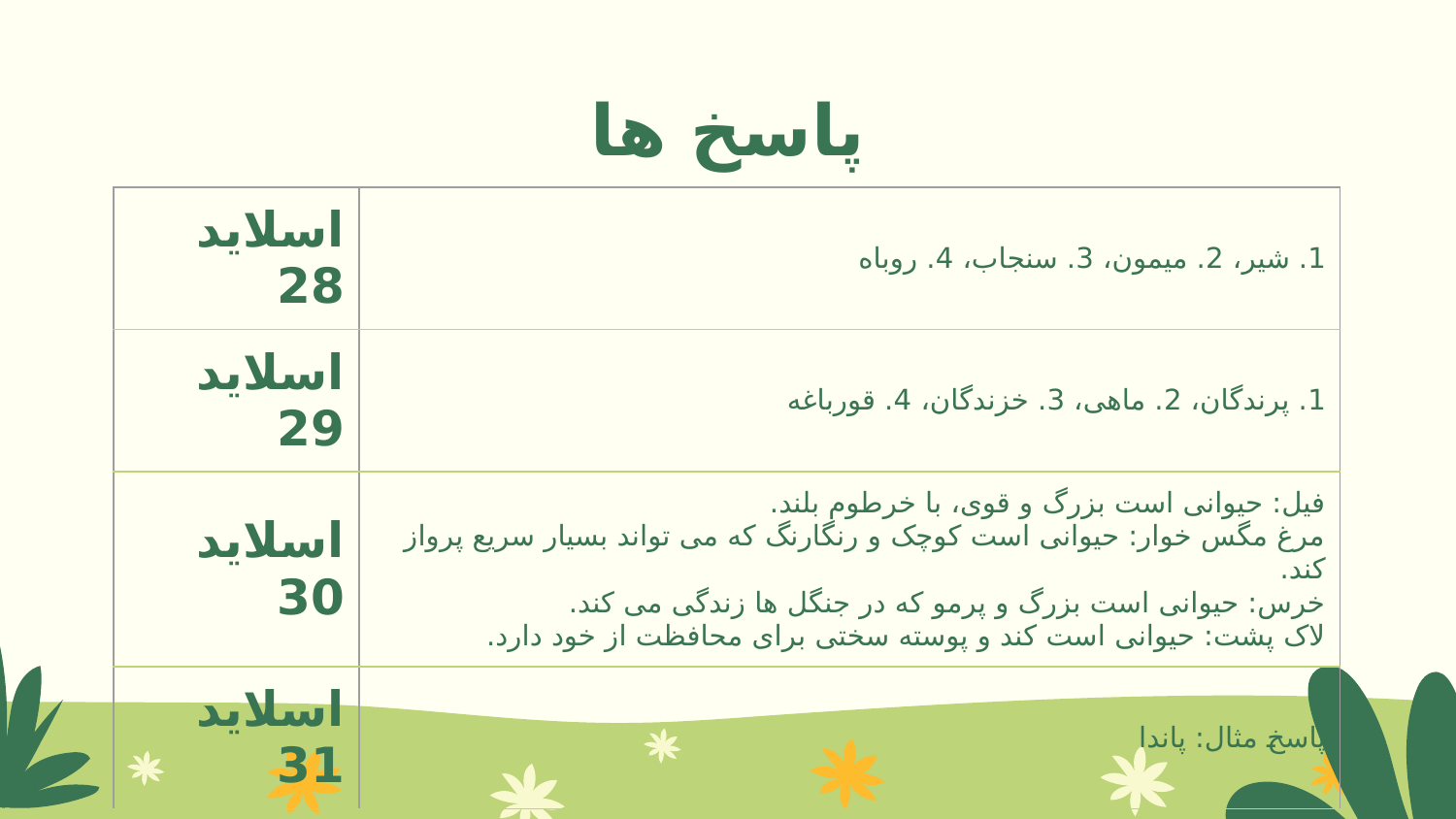

# پاسخ ها
| اسلاید 28 | 1. شیر، 2. میمون، 3. سنجاب، 4. روباه |
| --- | --- |
| اسلاید 29 | 1. پرندگان، 2. ماهی، 3. خزندگان، 4. قورباغه |
| اسلاید 30 | فیل: حیوانی است بزرگ و قوی، با خرطوم بلند. مرغ مگس خوار: حیوانی است کوچک و رنگارنگ که می تواند بسیار سریع پرواز کند. خرس: حیوانی است بزرگ و پرمو که در جنگل ها زندگی می کند. لاک پشت: حیوانی است کند و پوسته سختی برای محافظت از خود دارد. |
| اسلاید 31 | پاسخ مثال: پاندا |